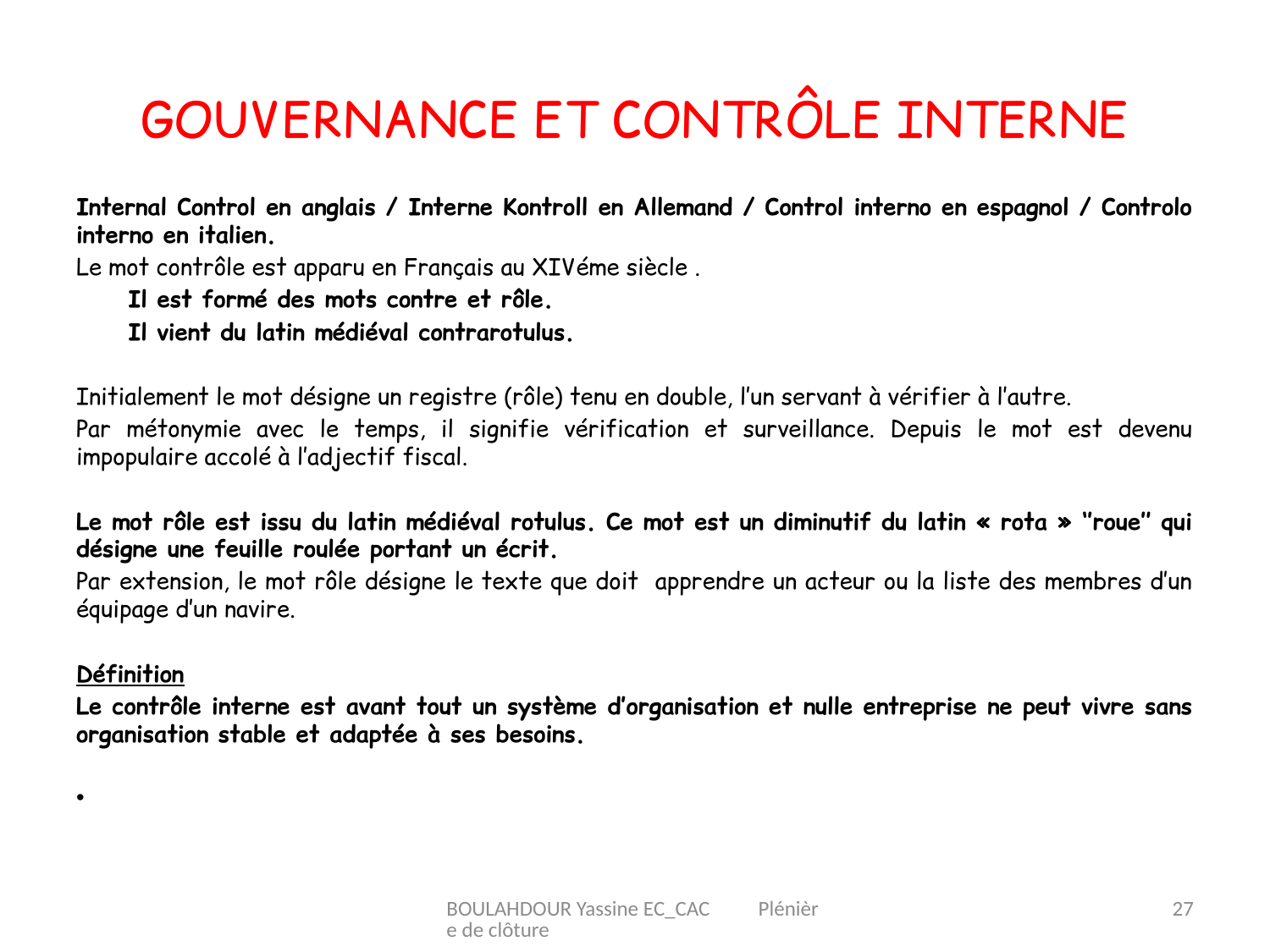

# Gouvernance et contrôle interne
Internal Control en anglais / Interne Kontroll en Allemand / Control interno en espagnol / Controlo interno en italien.
Le mot contrôle est apparu en Français au XIVéme siècle .
	Il est formé des mots contre et rôle.
	Il vient du latin médiéval contrarotulus.

Initialement le mot désigne un registre (rôle) tenu en double, l’un servant à vérifier à l’autre.
Par métonymie avec le temps, il signifie vérification et surveillance. Depuis le mot est devenu impopulaire accolé à l’adjectif fiscal.

Le mot rôle est issu du latin médiéval rotulus. Ce mot est un diminutif du latin « rota » ‘’roue’’ qui désigne une feuille roulée portant un écrit.
Par extension, le mot rôle désigne le texte que doit  apprendre un acteur ou la liste des membres d’un équipage d’un navire.

Définition
Le contrôle interne est avant tout un système d’organisation et nulle entreprise ne peut vivre sans organisation stable et adaptée à ses besoins.

BOULAHDOUR Yassine EC_CAC          Plénière de clôture
27